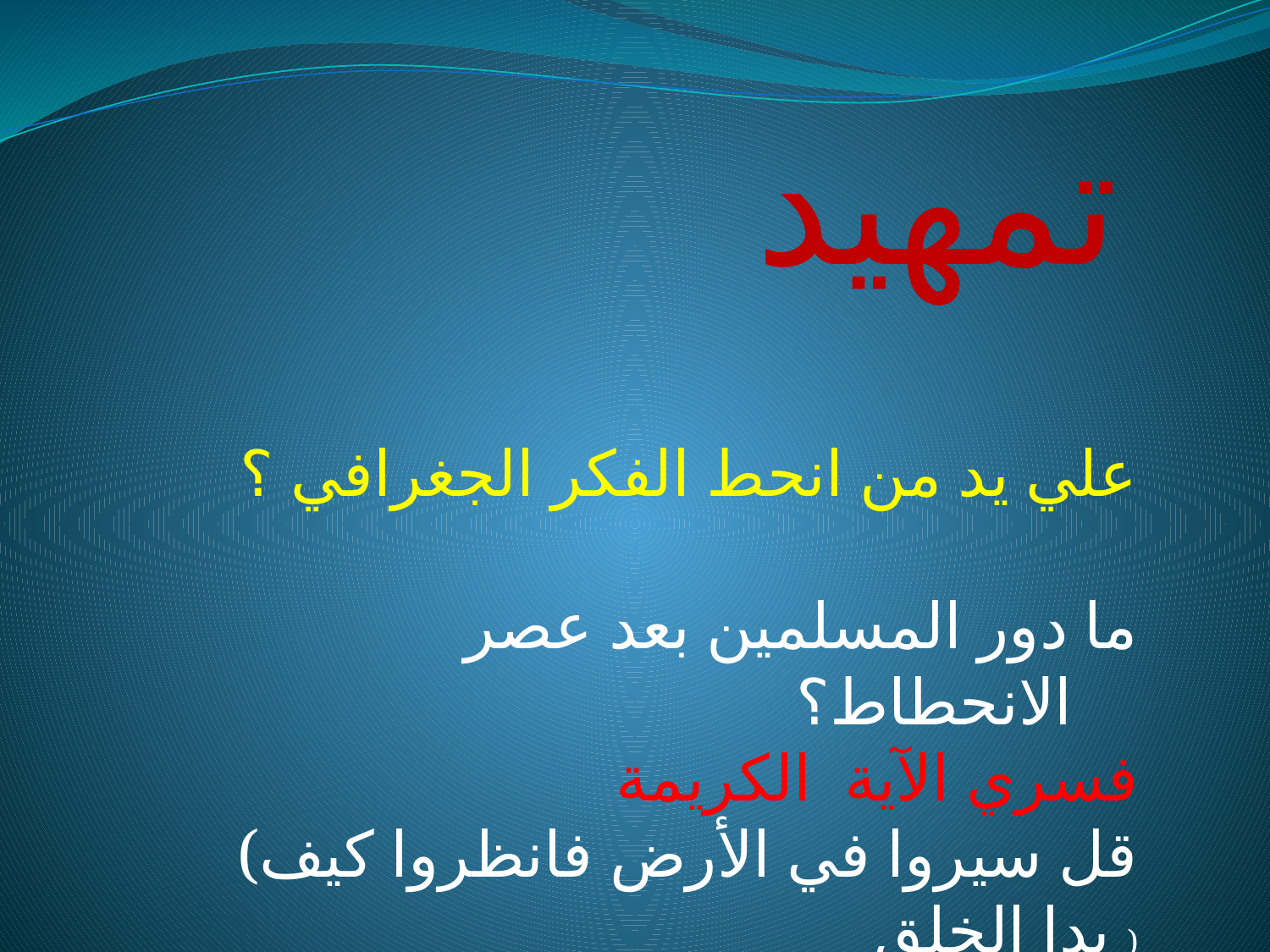

تمهيد
علي يد من انحط الفكر الجغرافي ؟

   ما دور المسلمين بعد عصر الانحطاط؟
  فسري الآية  الكريمة
(قل سيروا في الأرض فانظروا كيف بدا الخلق )